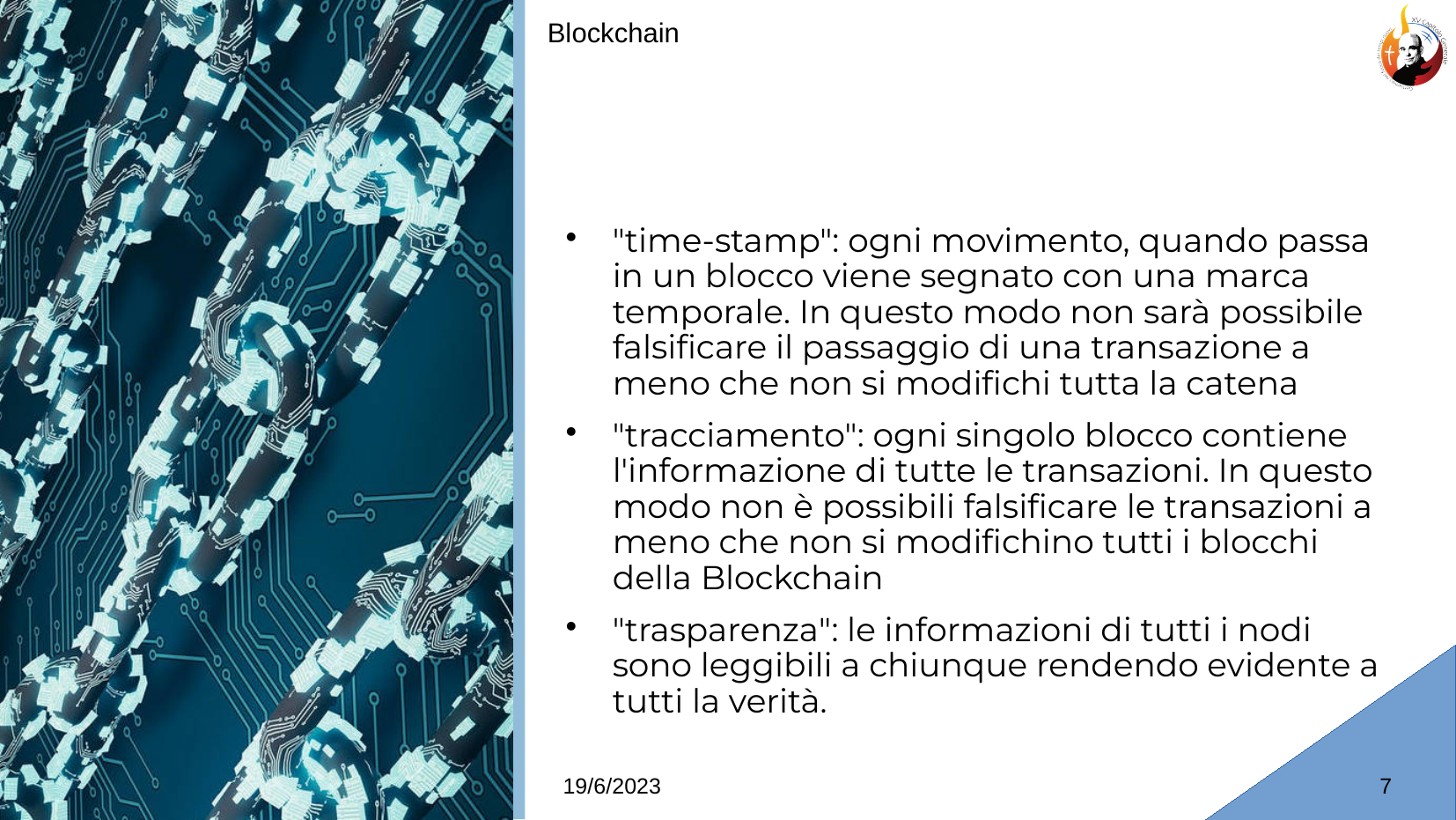

Blockchain
# "time-stamp": ogni movimento, quando passa in un blocco viene segnato con una marca temporale. In questo modo non sarà possibile falsificare il passaggio di una transazione a meno che non si modifichi tutta la catena
"tracciamento": ogni singolo blocco contiene l'informazione di tutte le transazioni. In questo modo non è possibili falsificare le transazioni a meno che non si modifichino tutti i blocchi della Blockchain
"trasparenza": le informazioni di tutti i nodi sono leggibili a chiunque rendendo evidente a tutti la verità.